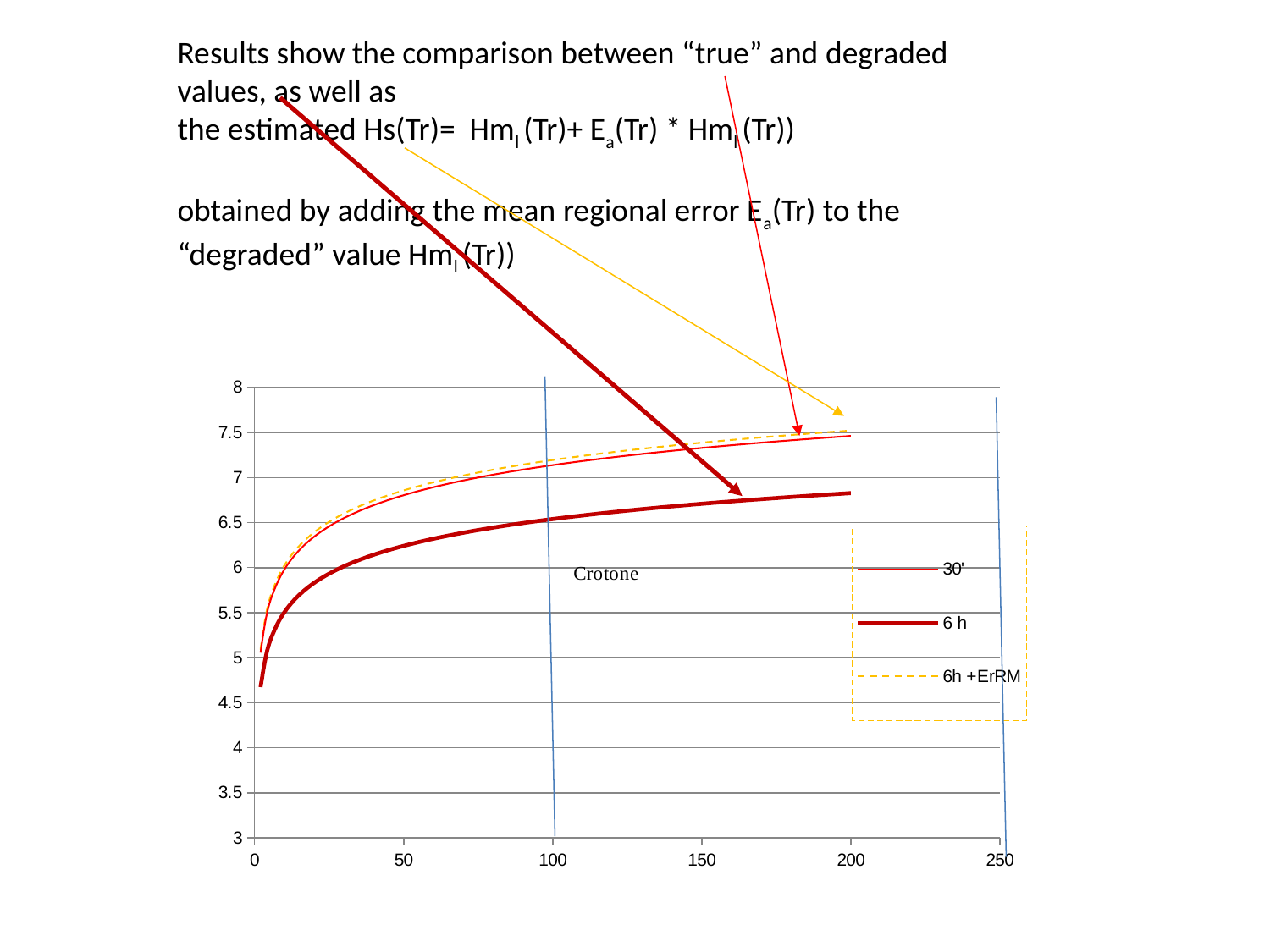

Results show the comparison between “true” and degraded values, as well as
the estimated Hs(Tr)=  Hml (Tr)+ Ea(Tr) * Hml (Tr))

obtained by adding the mean regional error Ea(Tr) to the “degraded” value Hml (Tr))

### Chart

| Category |  |  |  |
|---|---|---|---|